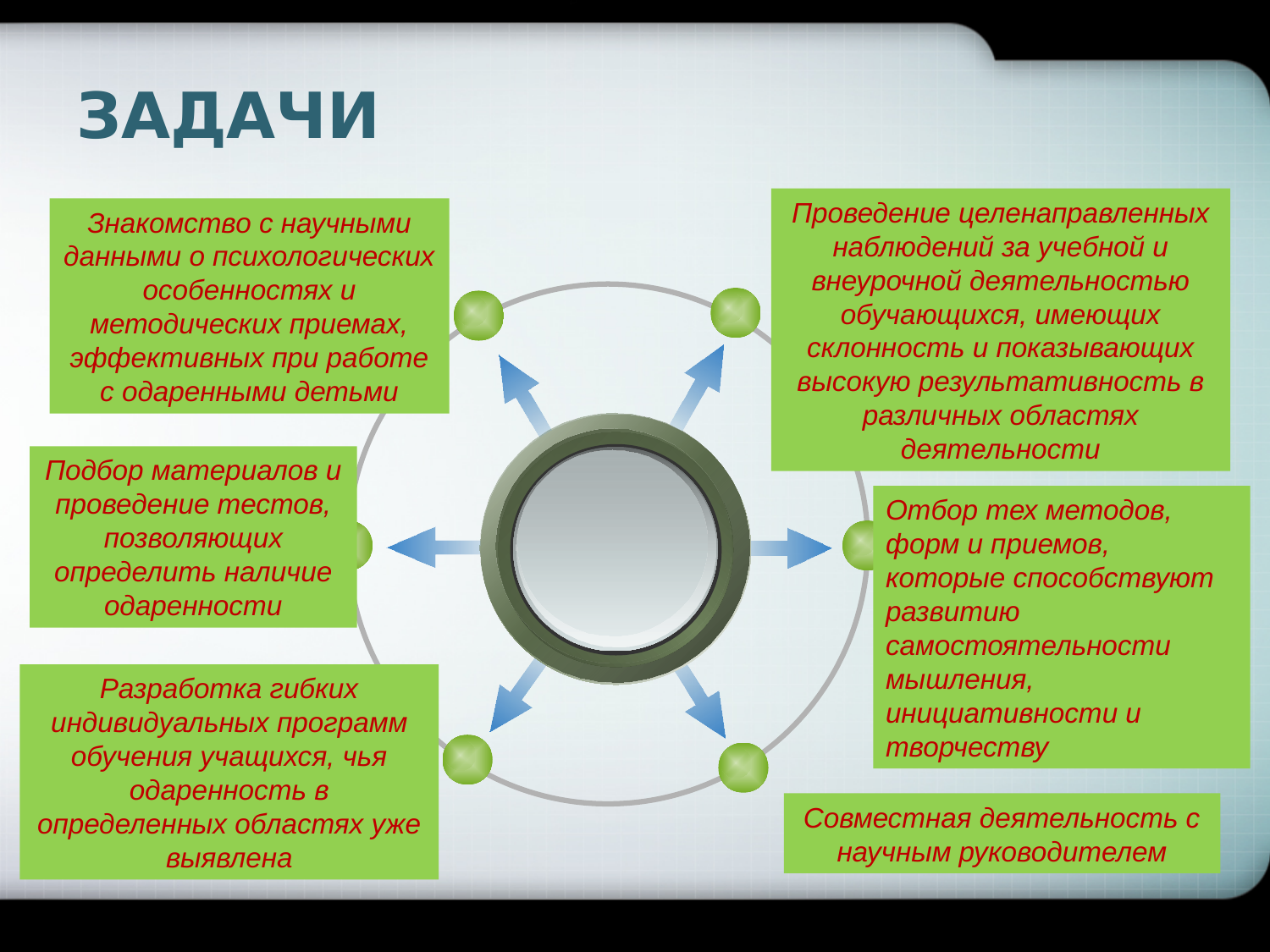

МОУ СОШ № 169
# ЗАДАЧИ
Проведение целенаправленных наблюдений за учебной и внеурочной деятельностью обучающихся, имеющих склонность и показывающих высокую результативность в различных областях деятельности
Знакомство с научными данными о психологических особенностях и методических приемах, эффективных при работе с одаренными детьми

Подбор материалов и проведение тестов, позволяющих определить наличие одаренности

Отбор тех методов, форм и приемов, которые способствуют развитию самостоятельности мышления, инициативности и творчеству

Разработка гибких индивидуальных программ обучения учащихся, чья одаренность в определенных областях уже выявлена

Совместная деятельность с научным руководителем